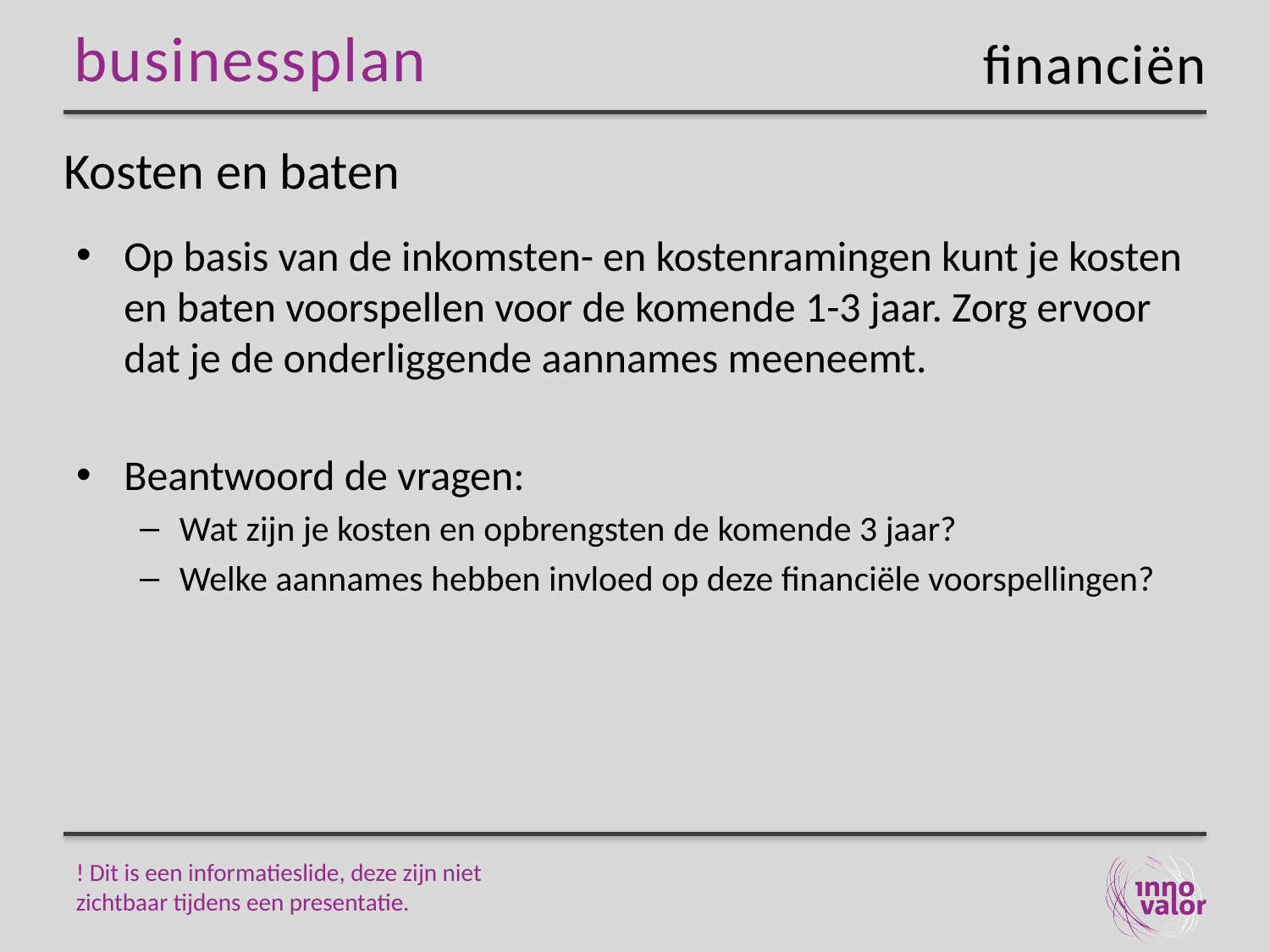

financiën
# Kosten en baten
Op basis van de inkomsten- en kostenramingen kunt je kosten en baten voorspellen voor de komende 1-3 jaar. Zorg ervoor dat je de onderliggende aannames meeneemt.

Beantwoord de vragen:
Wat zijn je kosten en opbrengsten de komende 3 jaar?
Welke aannames hebben invloed op deze financiële voorspellingen?
! Dit is een informatieslide, deze zijn niet zichtbaar tijdens een presentatie.